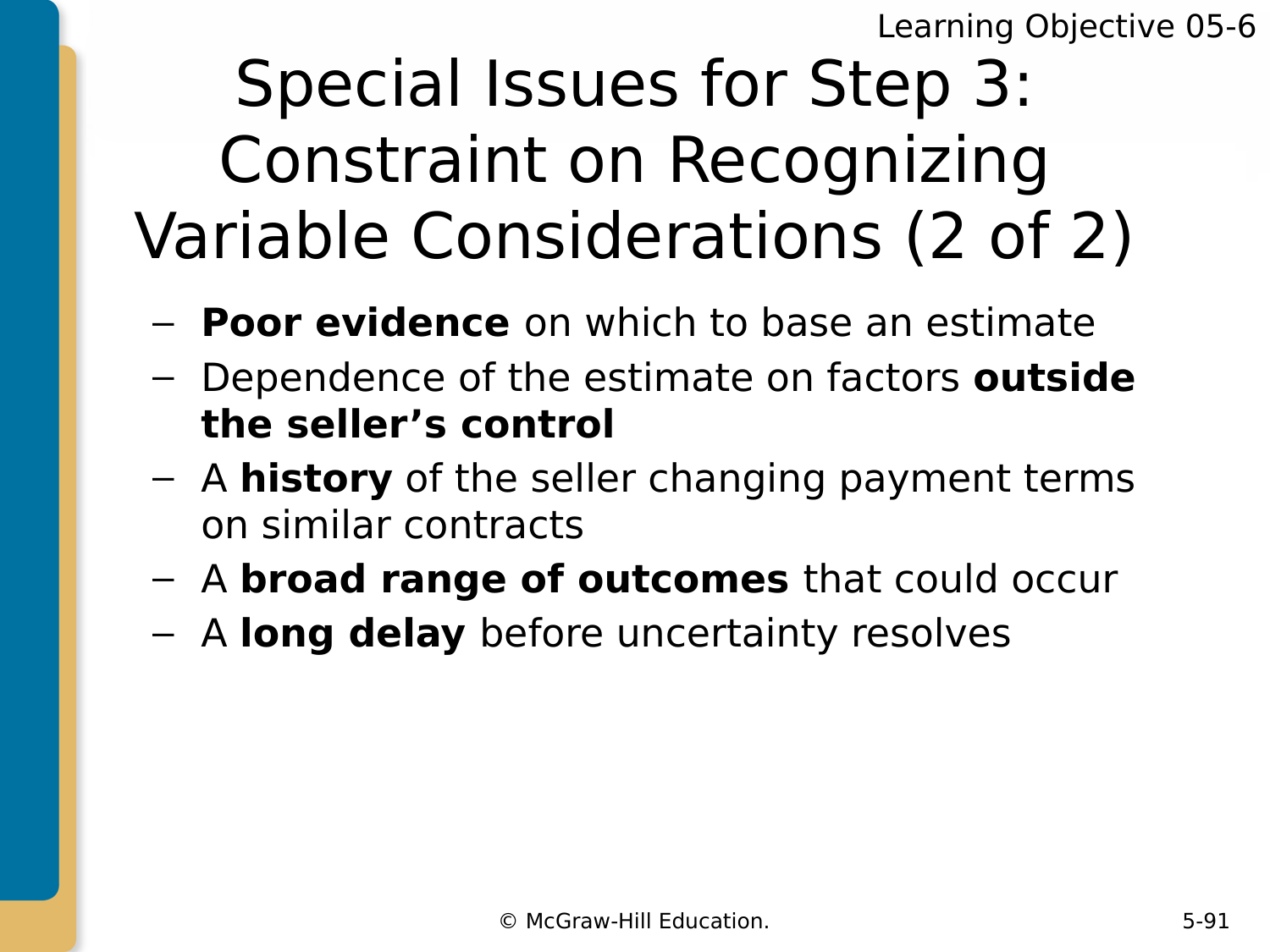

Learning Objective 05-6
# Special Issues for Step 3: Constraint on Recognizing Variable Considerations (2 of 2)
Poor evidence on which to base an estimate
Dependence of the estimate on factors outside the seller’s control
A history of the seller changing payment terms on similar contracts
A broad range of outcomes that could occur
A long delay before uncertainty resolves